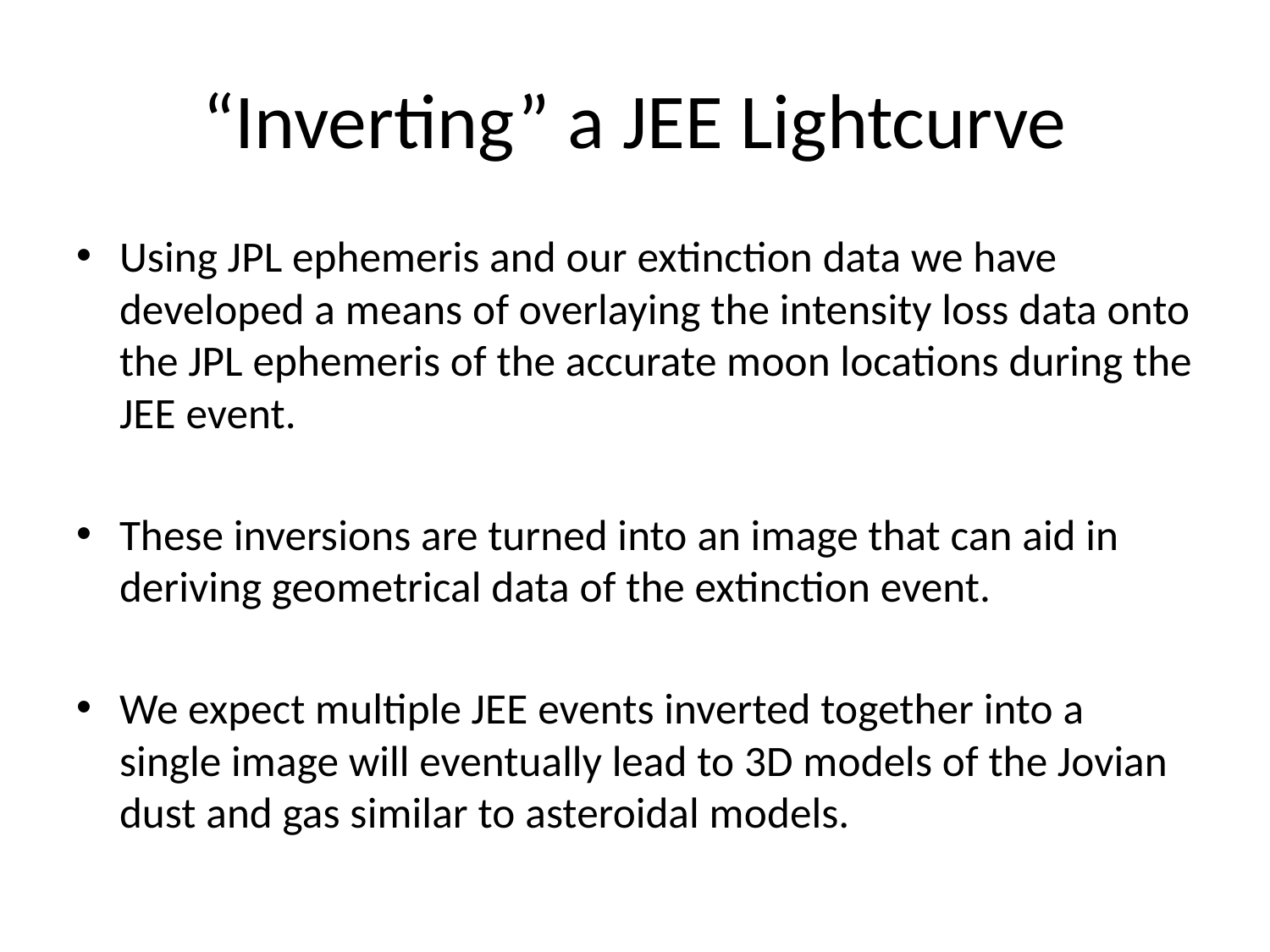

# “Inverting” a JEE Lightcurve
Using JPL ephemeris and our extinction data we have developed a means of overlaying the intensity loss data onto the JPL ephemeris of the accurate moon locations during the JEE event.

These inversions are turned into an image that can aid in deriving geometrical data of the extinction event.

We expect multiple JEE events inverted together into a single image will eventually lead to 3D models of the Jovian dust and gas similar to asteroidal models.